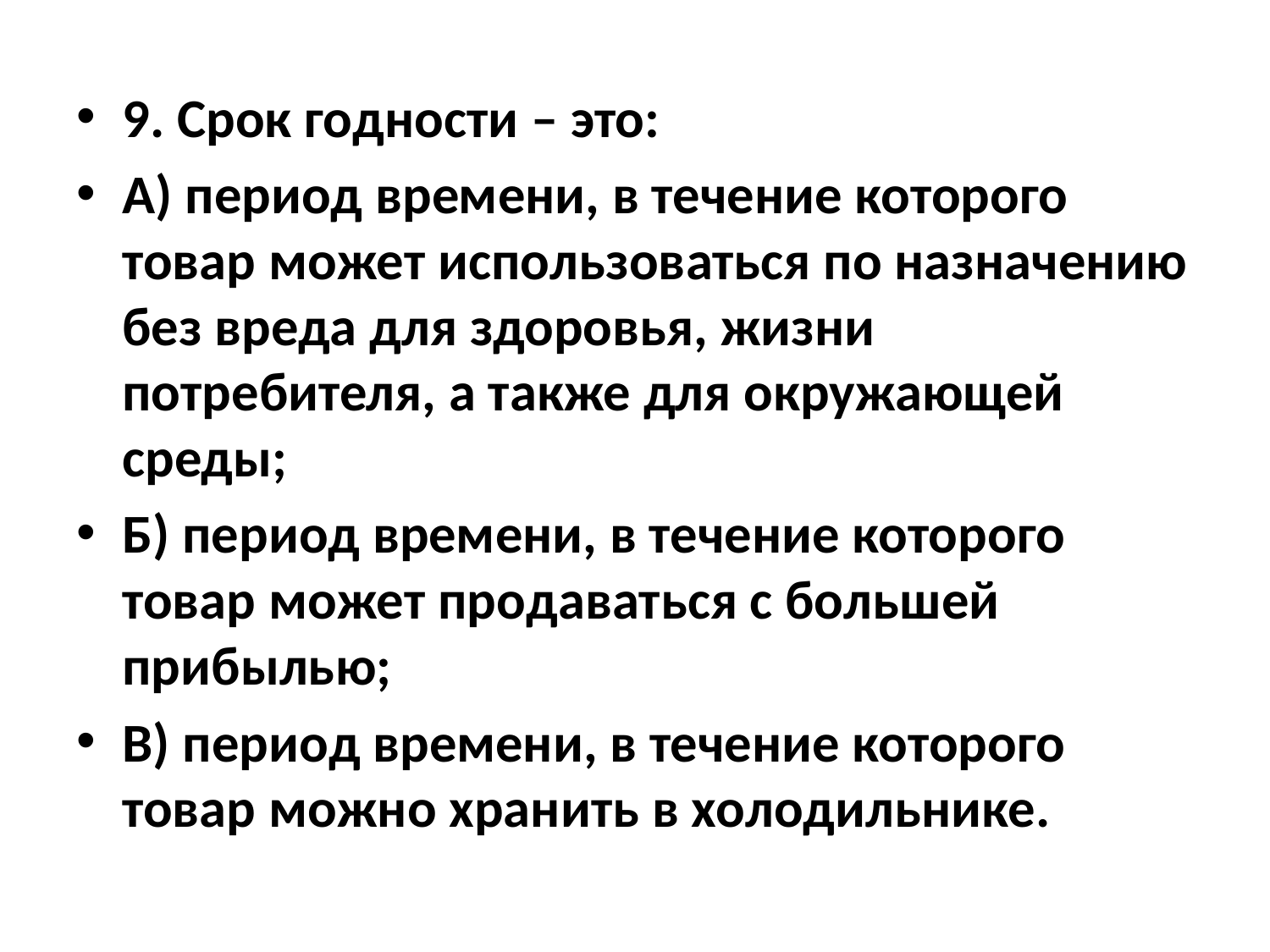

#
9. Срок годности – это:
А) период времени, в течение которого товар может использоваться по назначению без вреда для здоровья, жизни потребителя, а также для окружающей среды;
Б) период времени, в течение которого товар может продаваться с большей прибылью;
В) период времени, в течение которого товар можно хранить в холодильнике.